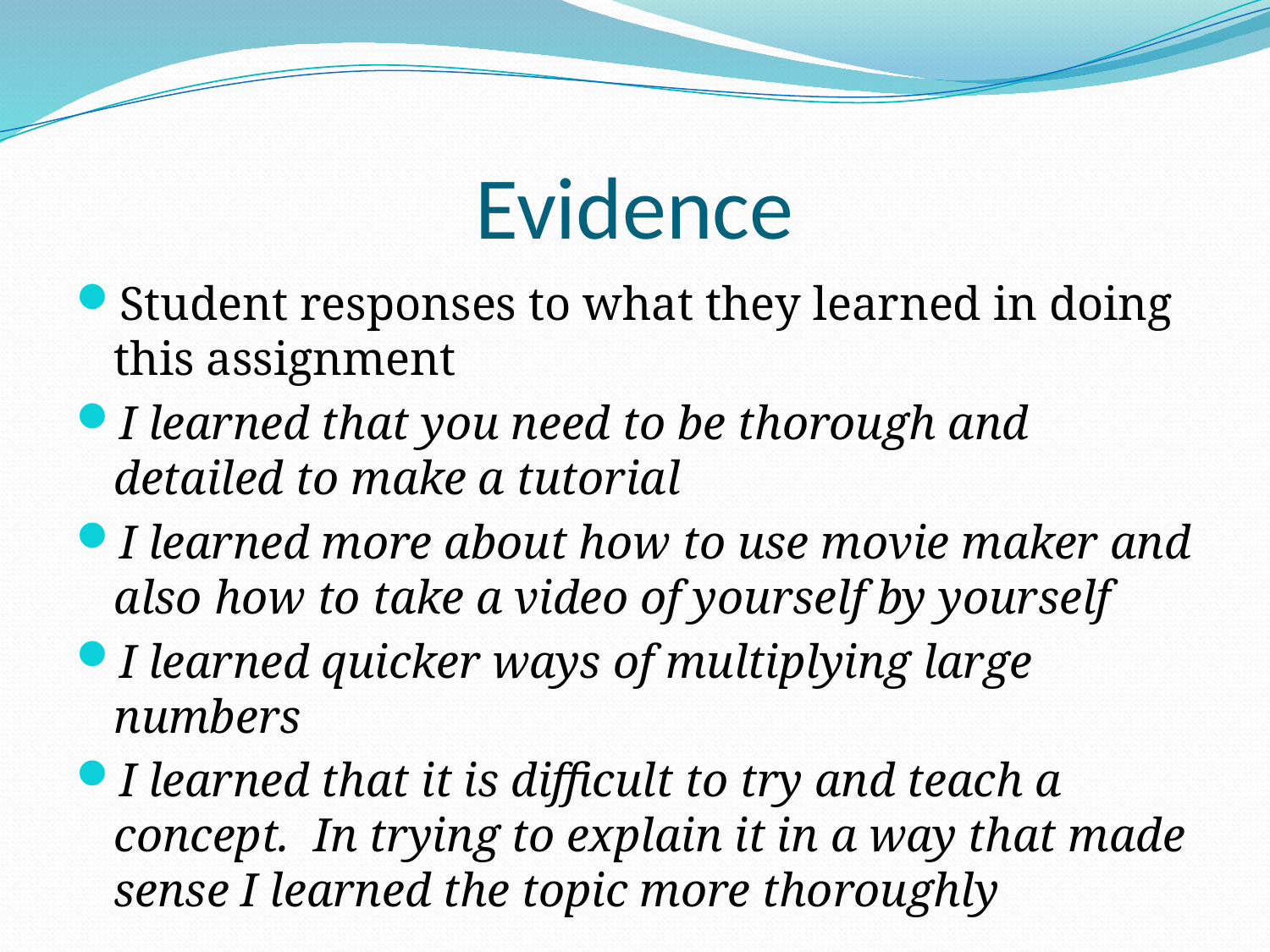

# Evidence
Student responses to what they learned in doing this assignment
I learned that you need to be thorough and detailed to make a tutorial
I learned more about how to use movie maker and also how to take a video of yourself by yourself
I learned quicker ways of multiplying large numbers
I learned that it is difficult to try and teach a concept.  In trying to explain it in a way that made sense I learned the topic more thoroughly